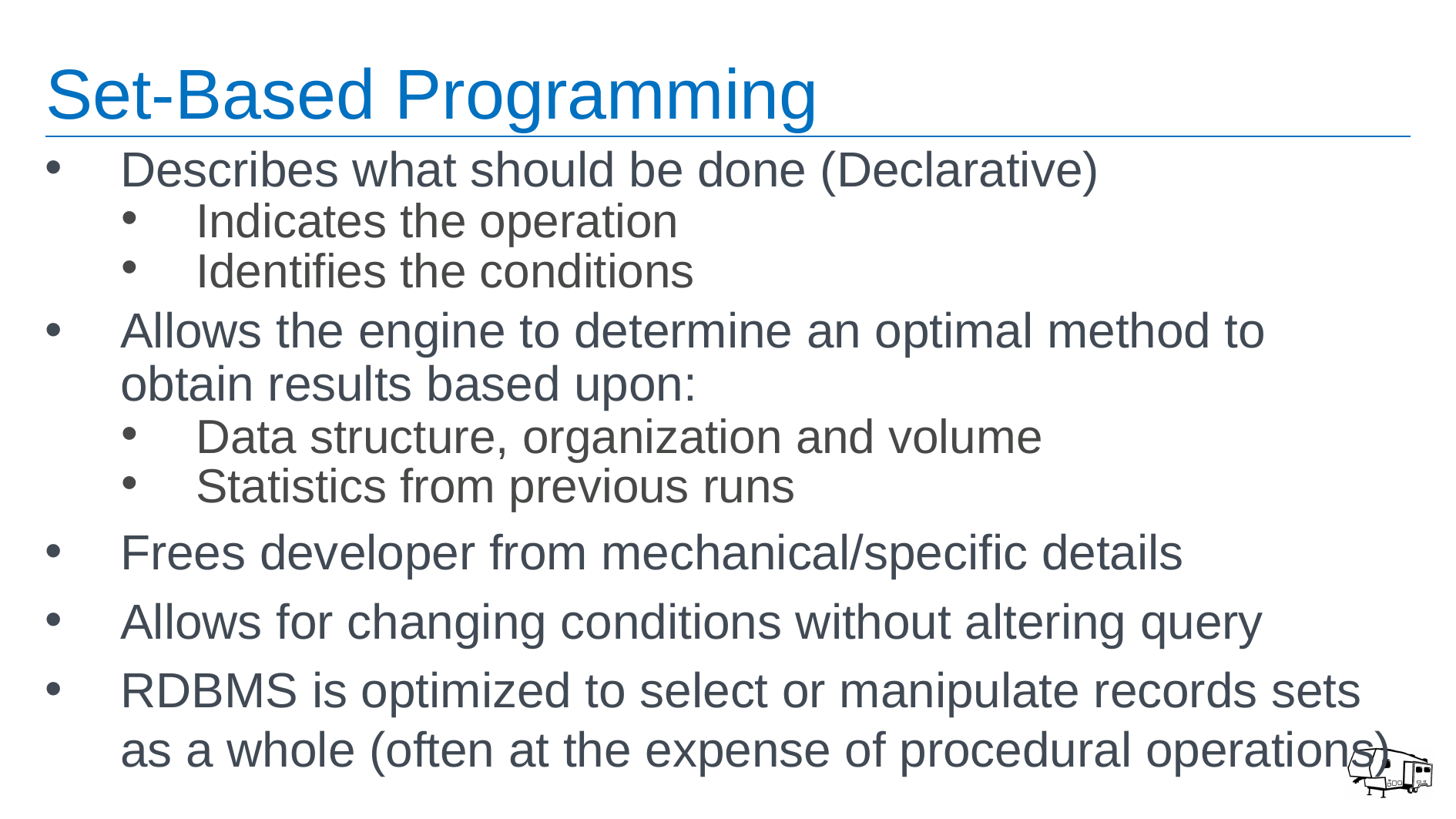

# Set-Based Programming
Describes what should be done (Declarative)
Indicates the operation
Identifies the conditions
Allows the engine to determine an optimal method to obtain results based upon:
Data structure, organization and volume
Statistics from previous runs
Frees developer from mechanical/specific details
Allows for changing conditions without altering query
RDBMS is optimized to select or manipulate records sets as a whole (often at the expense of procedural operations)